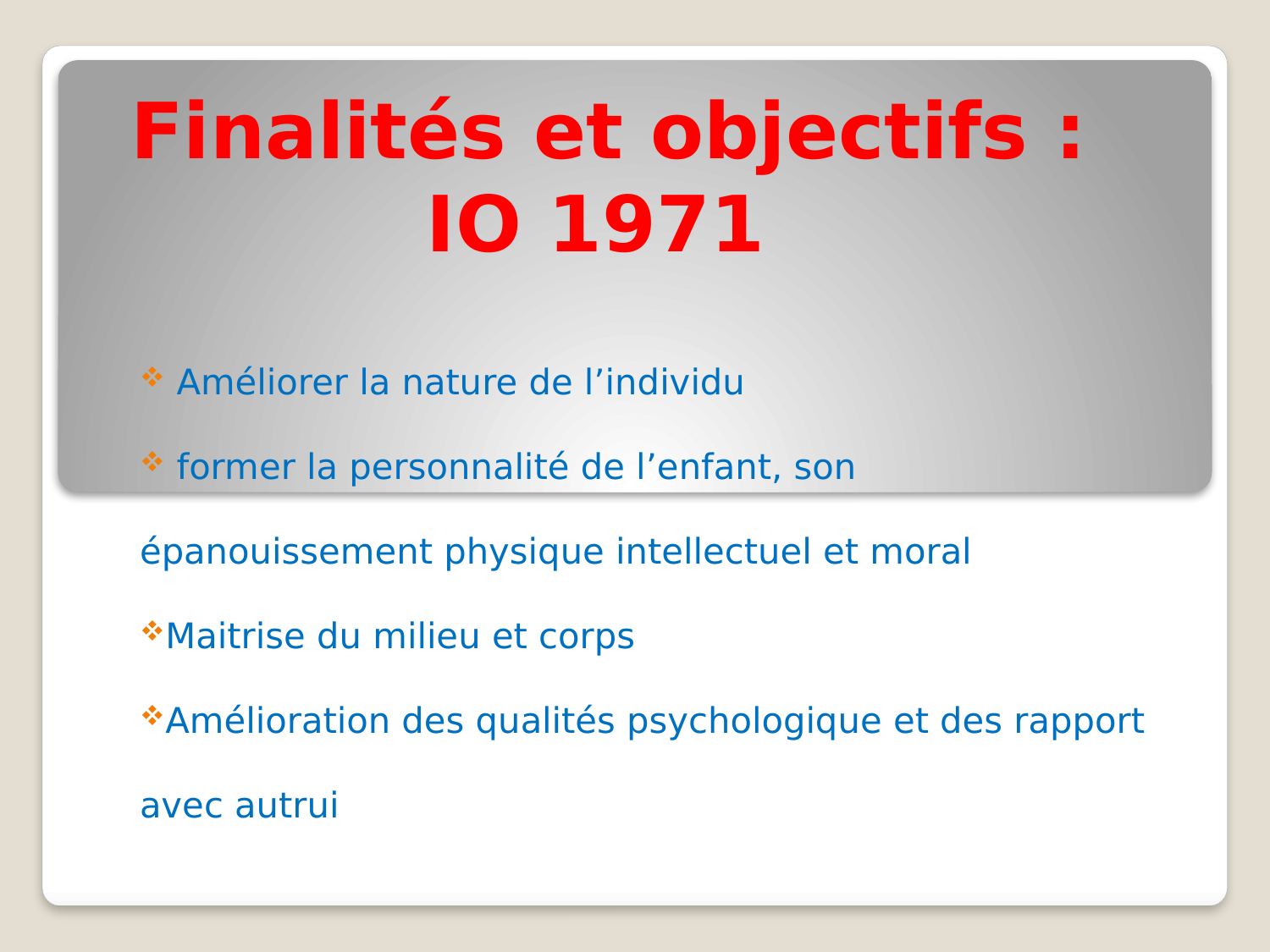

# Finalités et objectifs : IO 1971
 Améliorer la nature de l’individu
 former la personnalité de l’enfant, son épanouissement physique intellectuel et moral
Maitrise du milieu et corps
Amélioration des qualités psychologique et des rapport avec autrui